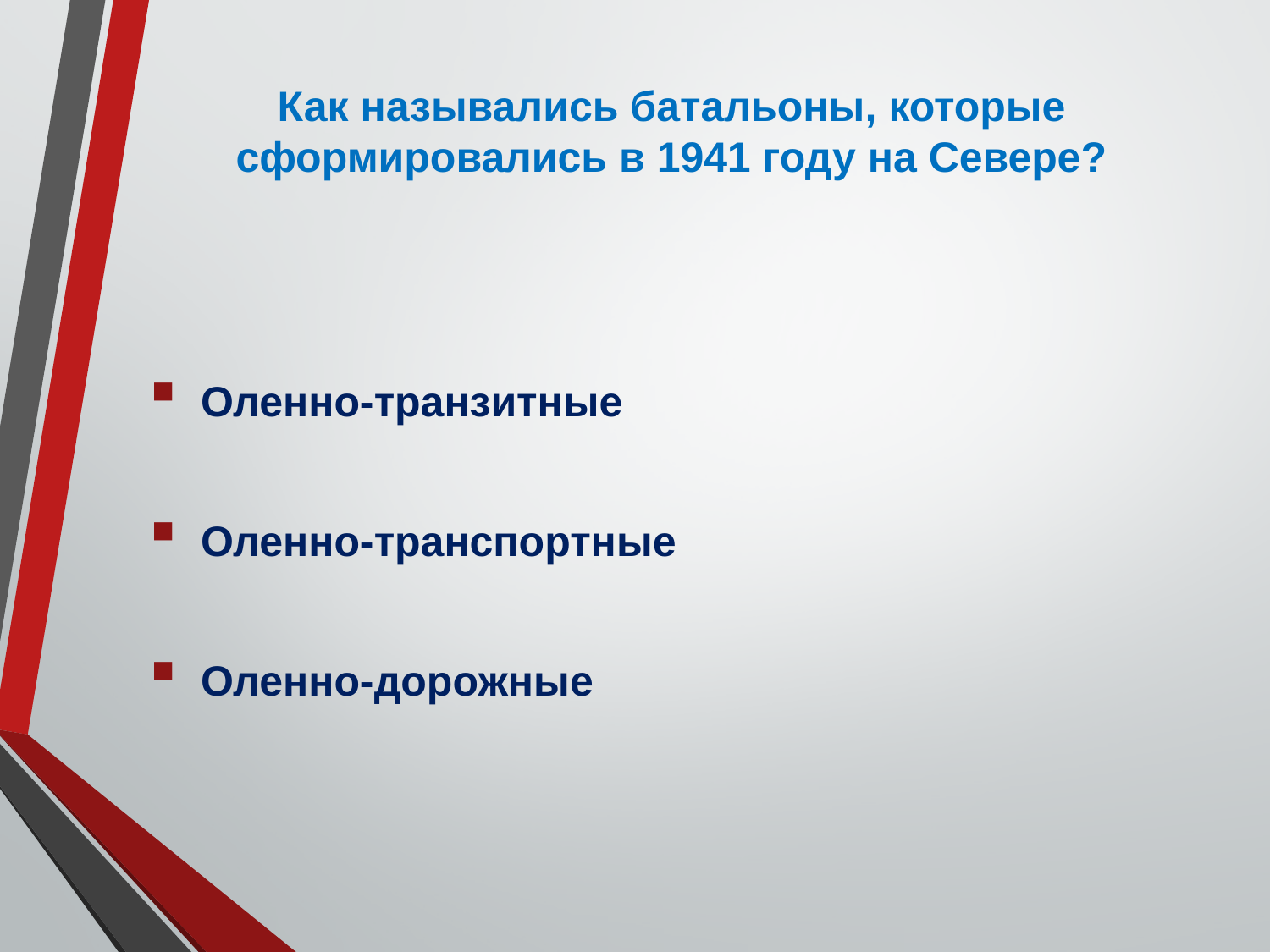

# Как назывались батальоны, которые сформировались в 1941 году на Севере?
 Оленно-транзитные

 Оленно-транспортные

 Оленно-дорожные